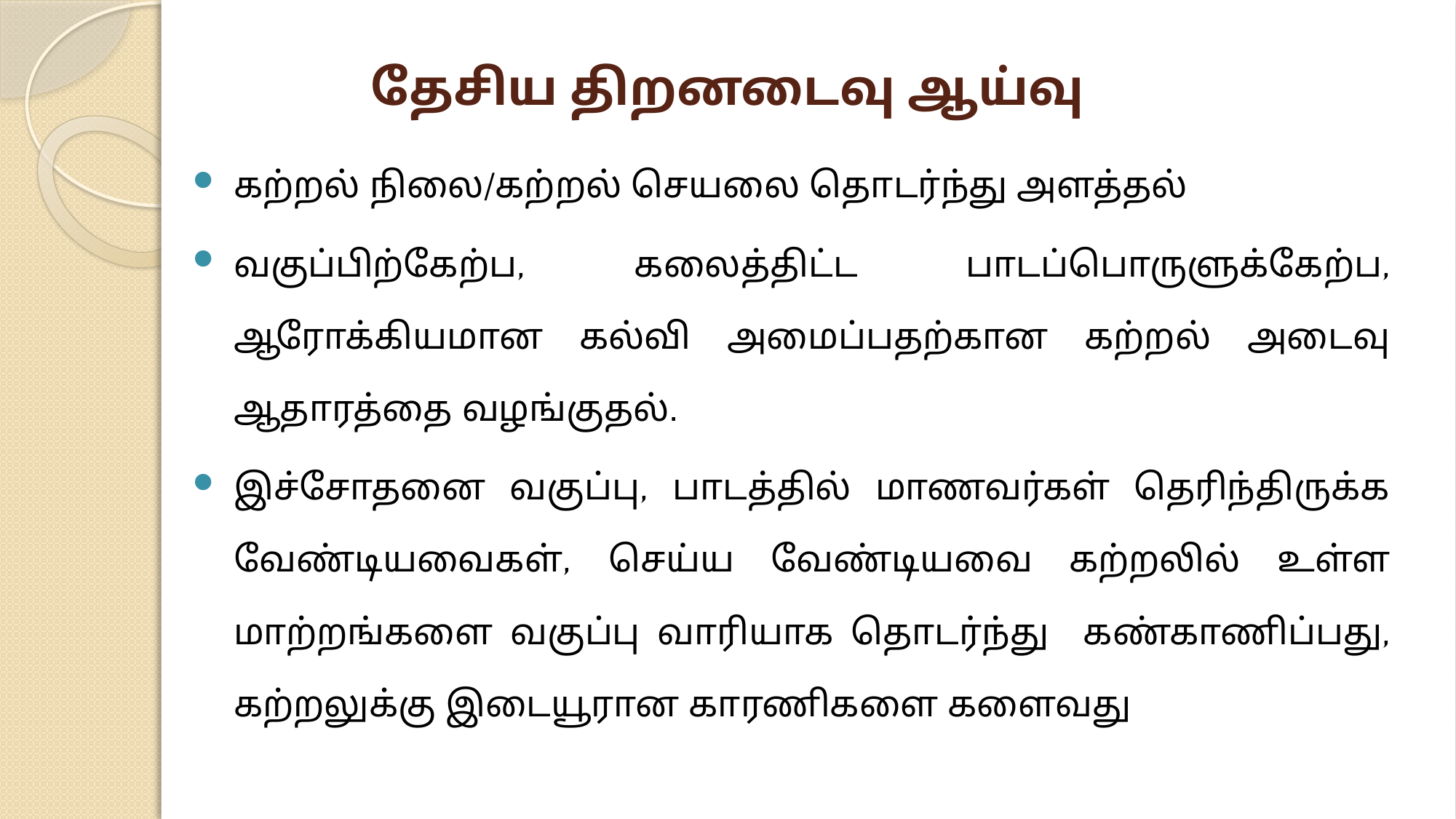

# தேசிய திறனடைவு ஆய்வு
கற்றல் நிலை/கற்றல் செயலை தொடர்ந்து அளத்தல்
வகுப்பிற்கேற்ப, கலைத்திட்ட பாடப்பொருளுக்கேற்ப, ஆரோக்கியமான கல்வி அமைப்பதற்கான கற்றல் அடைவு ஆதாரத்தை வழங்குதல்.
இச்சோதனை வகுப்பு, பாடத்தில் மாணவர்கள் தெரிந்திருக்க வேண்டியவைகள், செய்ய வேண்டியவை கற்றலில் உள்ள மாற்றங்களை வகுப்பு வாரியாக தொடர்ந்து  கண்காணிப்பது, கற்றலுக்கு இடையூரான காரணிகளை களைவது